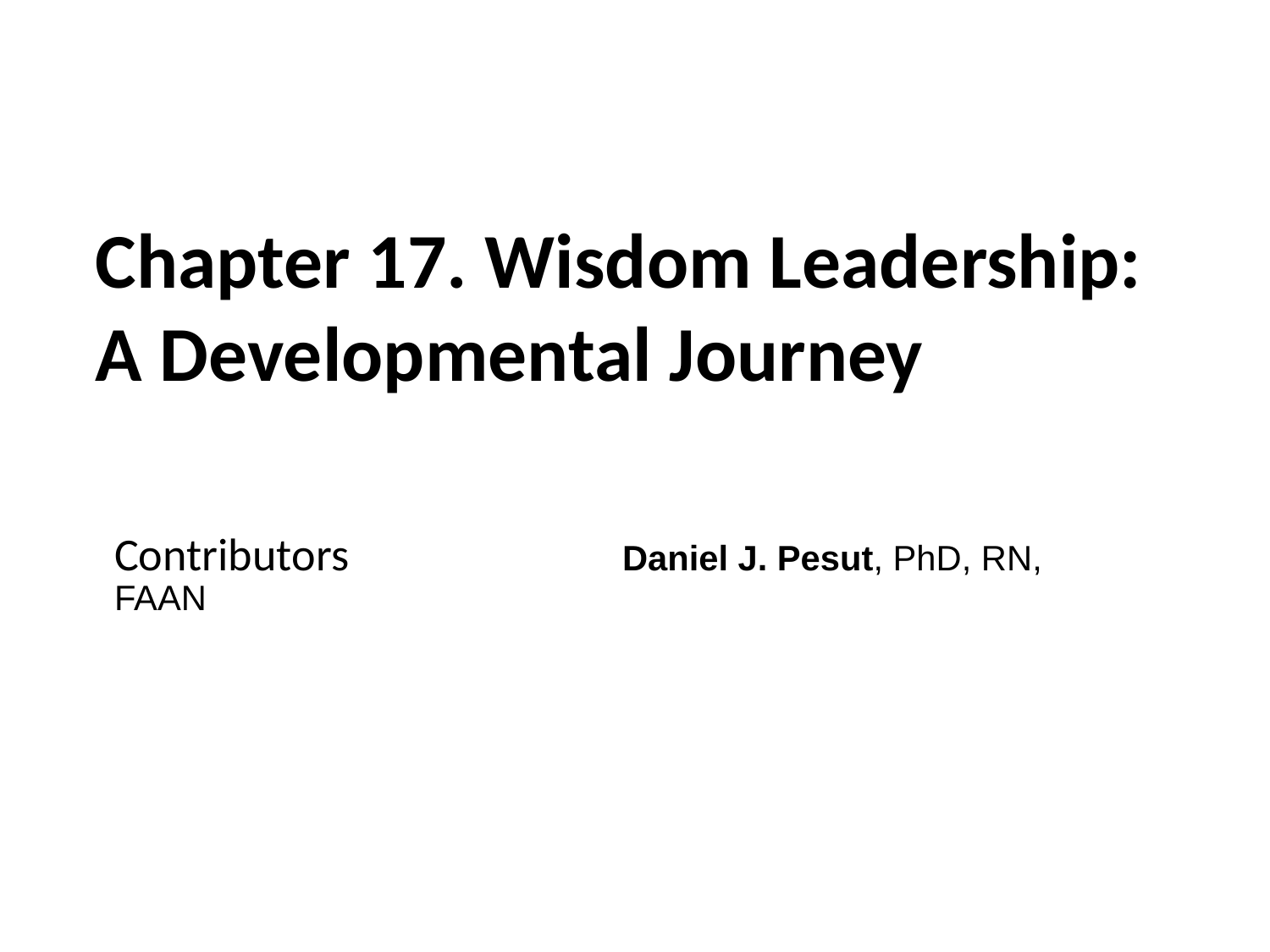

Chapter 17. Wisdom Leadership: A Developmental Journey
Contributors 			Daniel J. Pesut, PhD, RN, FAAN